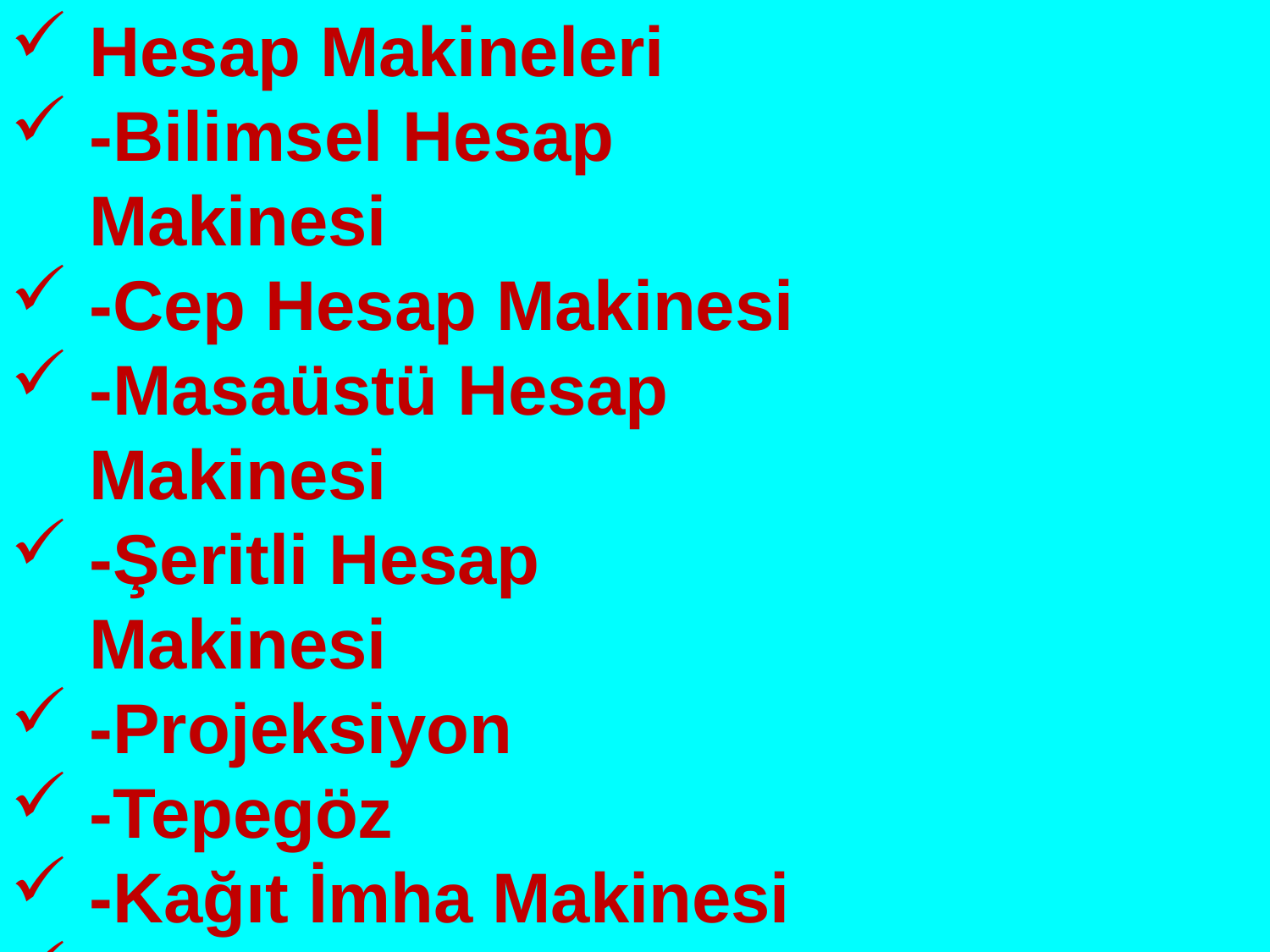

Hesap Makineleri
-Bilimsel Hesap Makinesi
-Cep Hesap Makinesi
-Masaüstü Hesap Makinesi
-Şeritli Hesap Makinesi
-Projeksiyon
-Tepegöz
-Kağıt İmha Makinesi
-Sarf Malzemesi